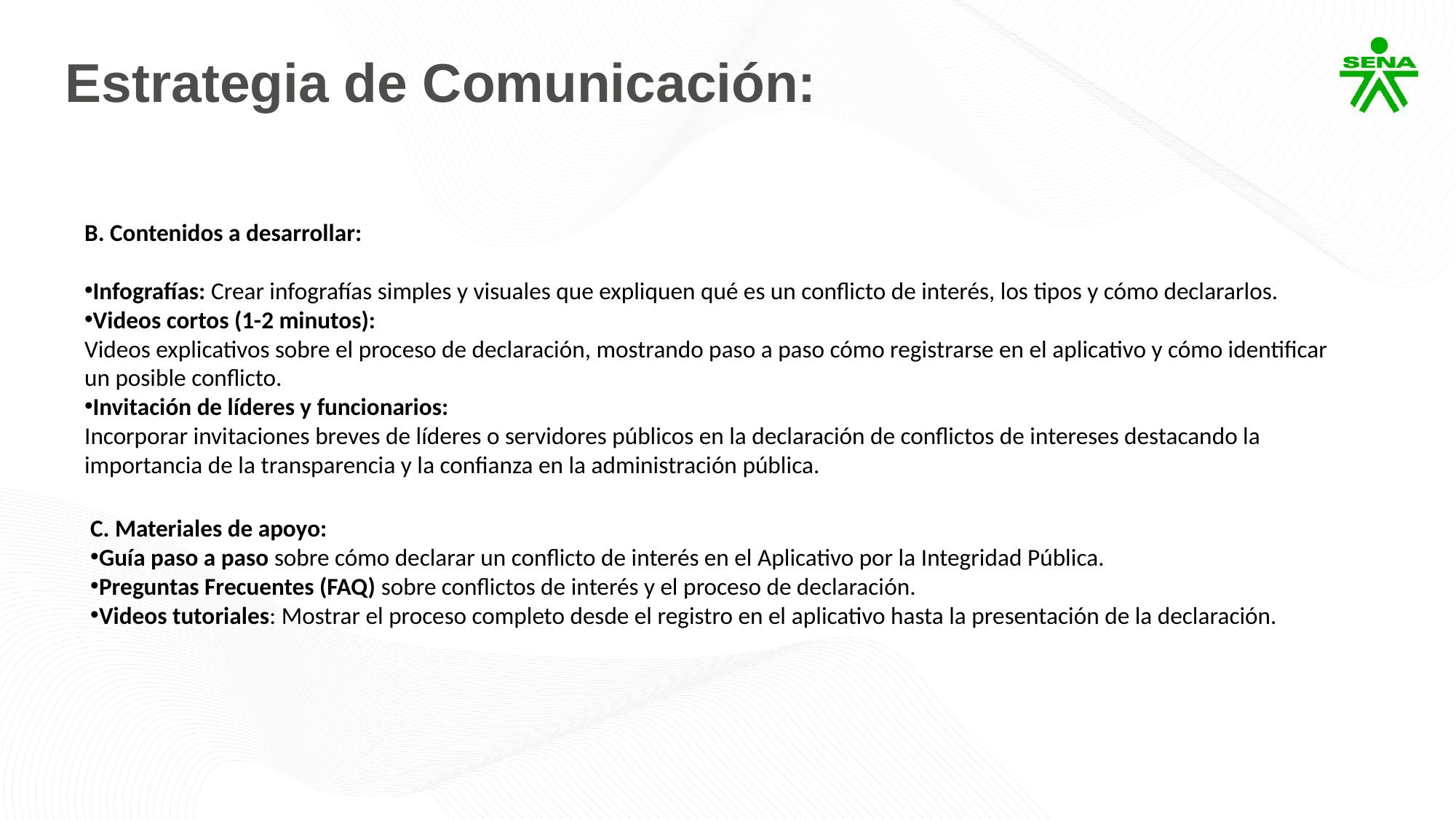

Estrategia de Comunicación:

B. Contenidos a desarrollar:

Infografías: Crear infografías simples y visuales que expliquen qué es un conflicto de interés, los tipos y cómo declararlos.
Videos cortos (1-2 minutos):
Videos explicativos sobre el proceso de declaración, mostrando paso a paso cómo registrarse en el aplicativo y cómo identificar un posible conflicto.
Invitación de líderes y funcionarios:
Incorporar invitaciones breves de líderes o servidores públicos en la declaración de conflictos de intereses destacando la importancia de la transparencia y la confianza en la administración pública.
C. Materiales de apoyo:
Guía paso a paso sobre cómo declarar un conflicto de interés en el Aplicativo por la Integridad Pública.
Preguntas Frecuentes (FAQ) sobre conflictos de interés y el proceso de declaración.
Videos tutoriales: Mostrar el proceso completo desde el registro en el aplicativo hasta la presentación de la declaración.